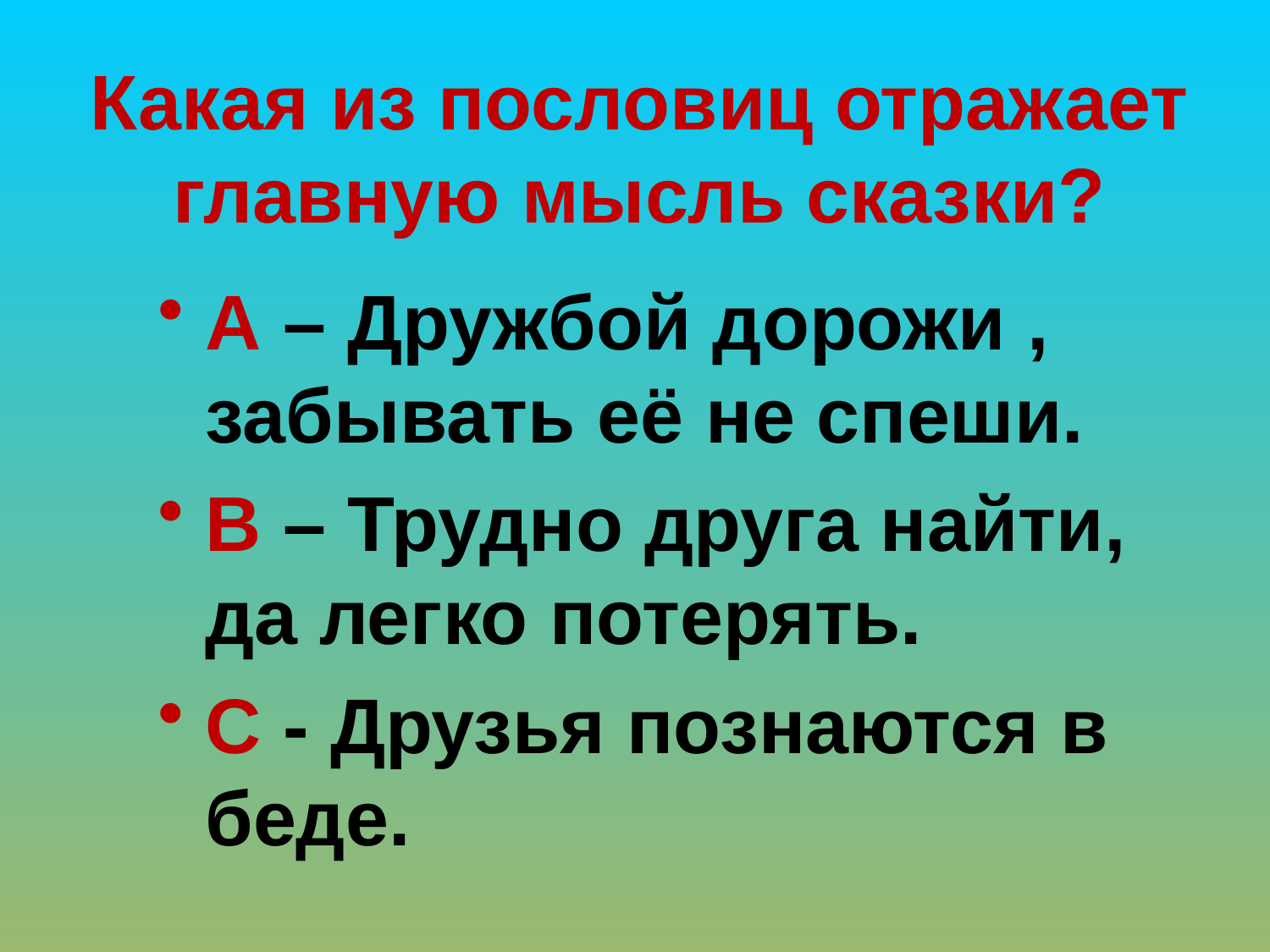

# Какая из пословиц отражает главную мысль сказки?
А – Дружбой дорожи , забывать её не спеши.
В – Трудно друга найти, да легко потерять.
С - Друзья познаются в беде.